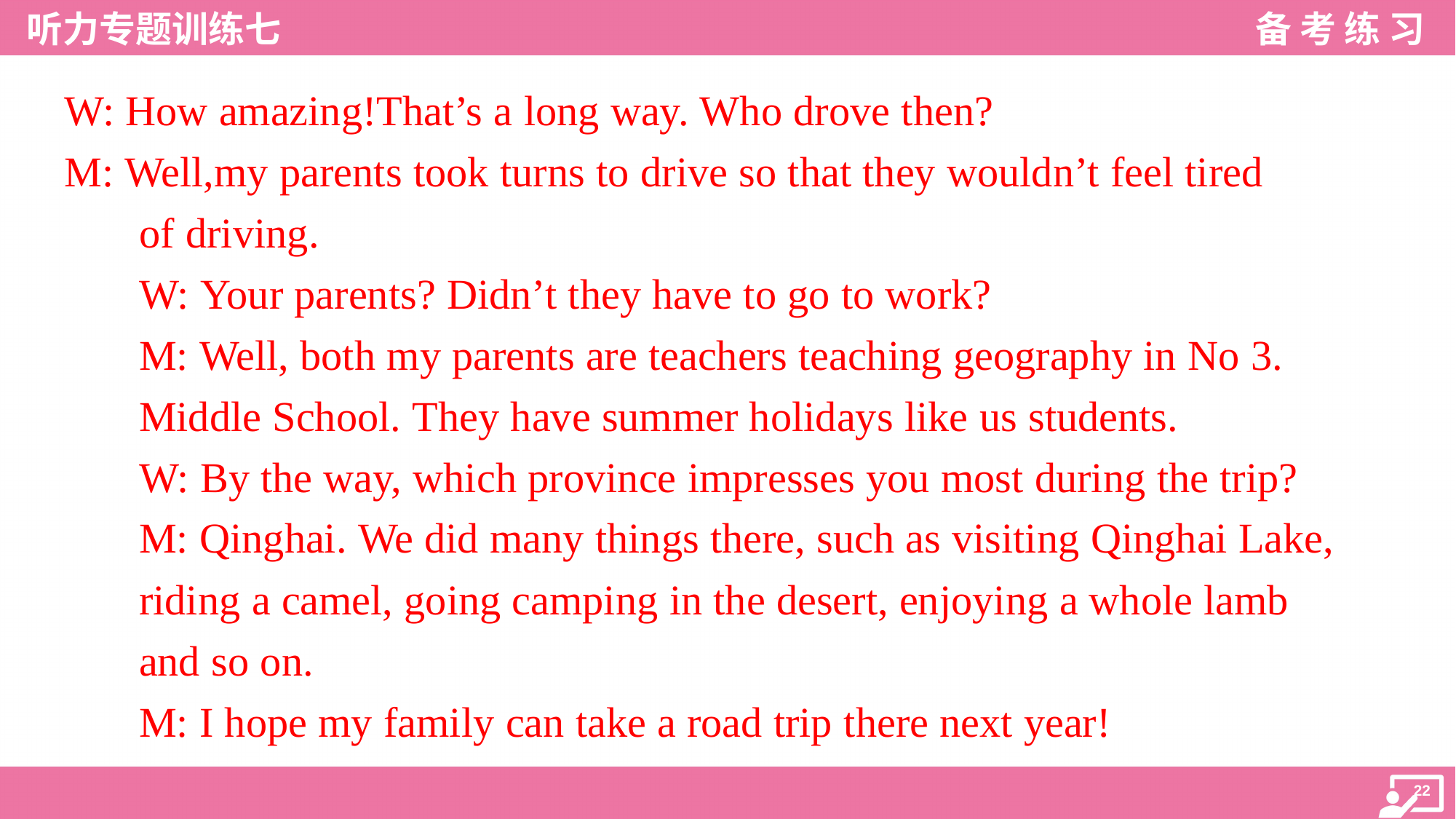

W: How amazing!That’s a long way. Who drove then?
M: Well,my parents took turns to drive so that they wouldn’t feel tired
of driving.
W: Your parents? Didn’t they have to go to work?
M: Well, both my parents are teachers teaching geography in No 3.
Middle School. They have summer holidays like us students.
W: By the way, which province impresses you most during the trip?
M: Qinghai. We did many things there, such as visiting Qinghai Lake,
riding a camel, going camping in the desert, enjoying a whole lamb
and so on.
M: I hope my family can take a road trip there next year!